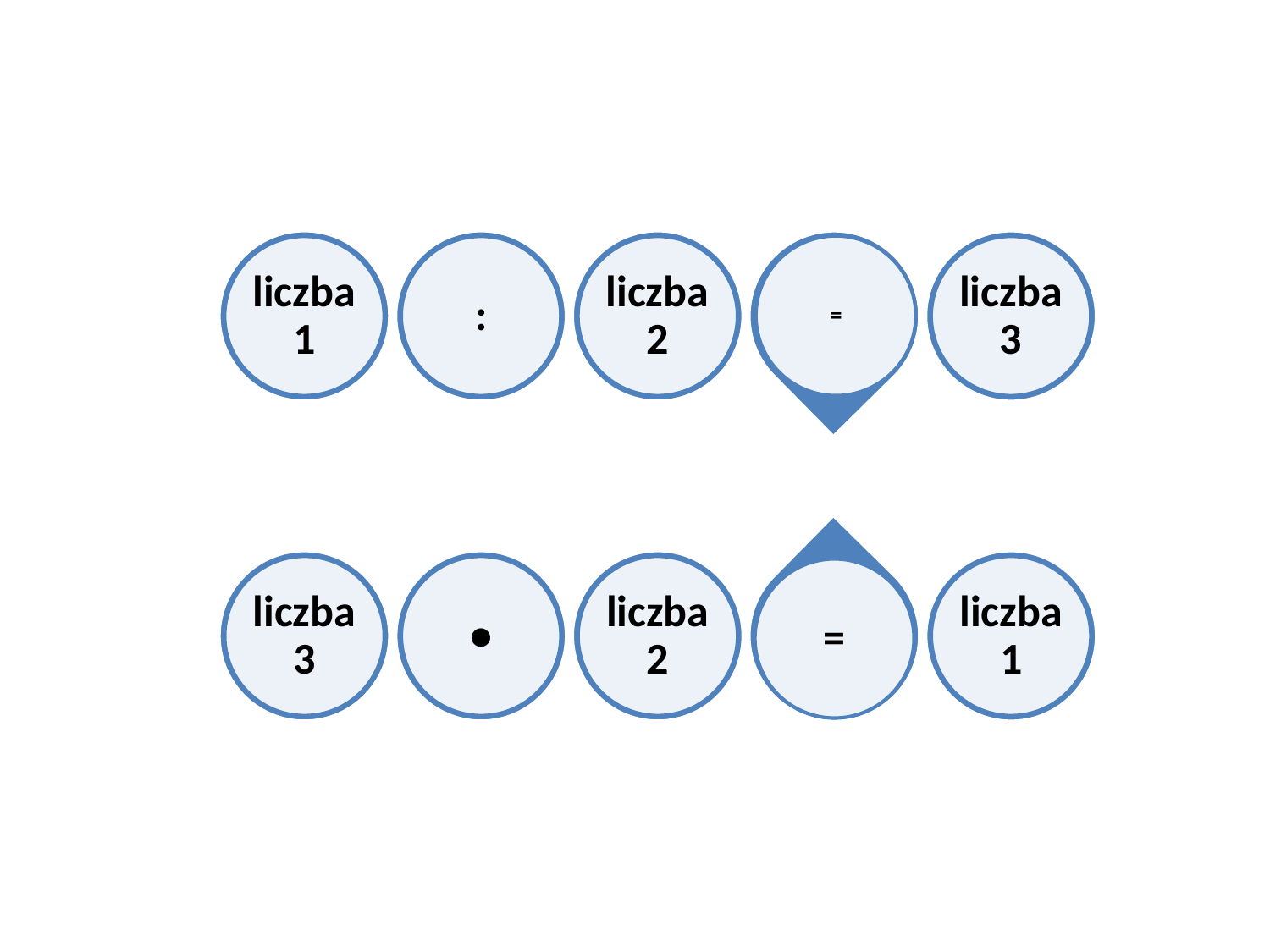

liczba 3
=
liczba 2
:
liczba 1
liczba 1
=
liczba 2
•
liczba 3